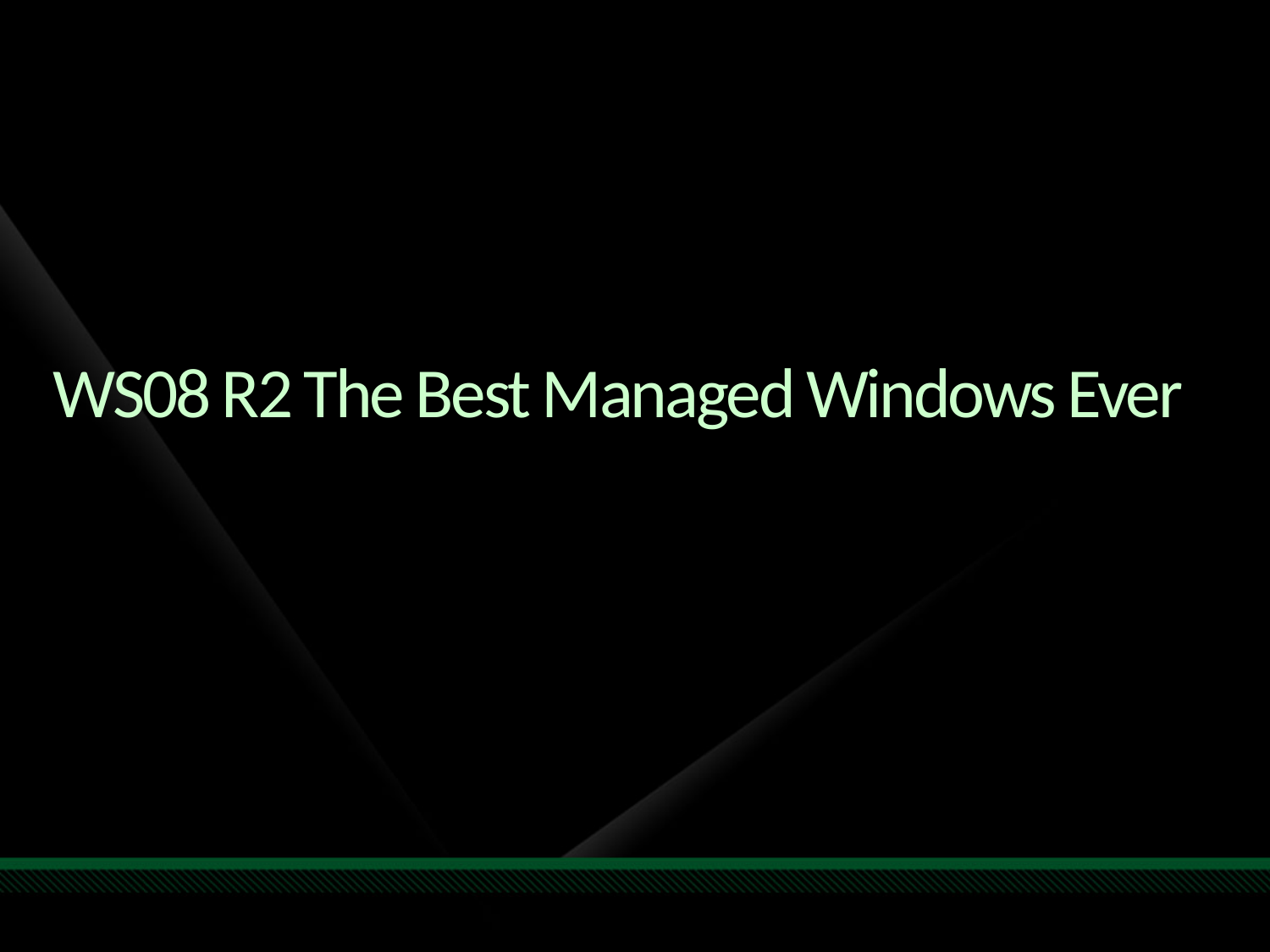

# WS08 R2 The Best Managed Windows Ever